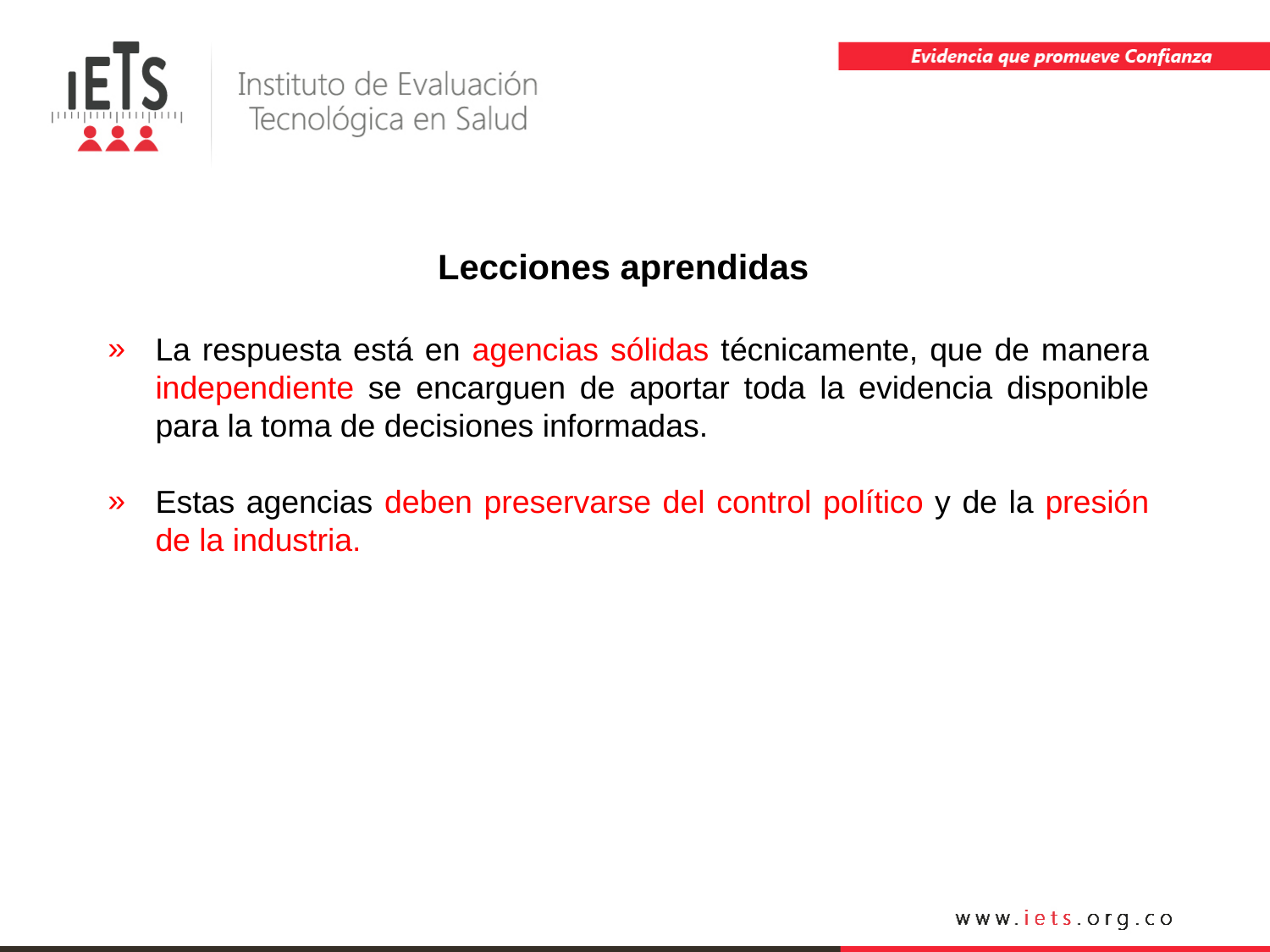

Lecciones aprendidas

La respuesta está en agencias sólidas técnicamente, que de manera independiente se encarguen de aportar toda la evidencia disponible para la toma de decisiones informadas.

Estas agencias deben preservarse del control político y de la presión de la industria.